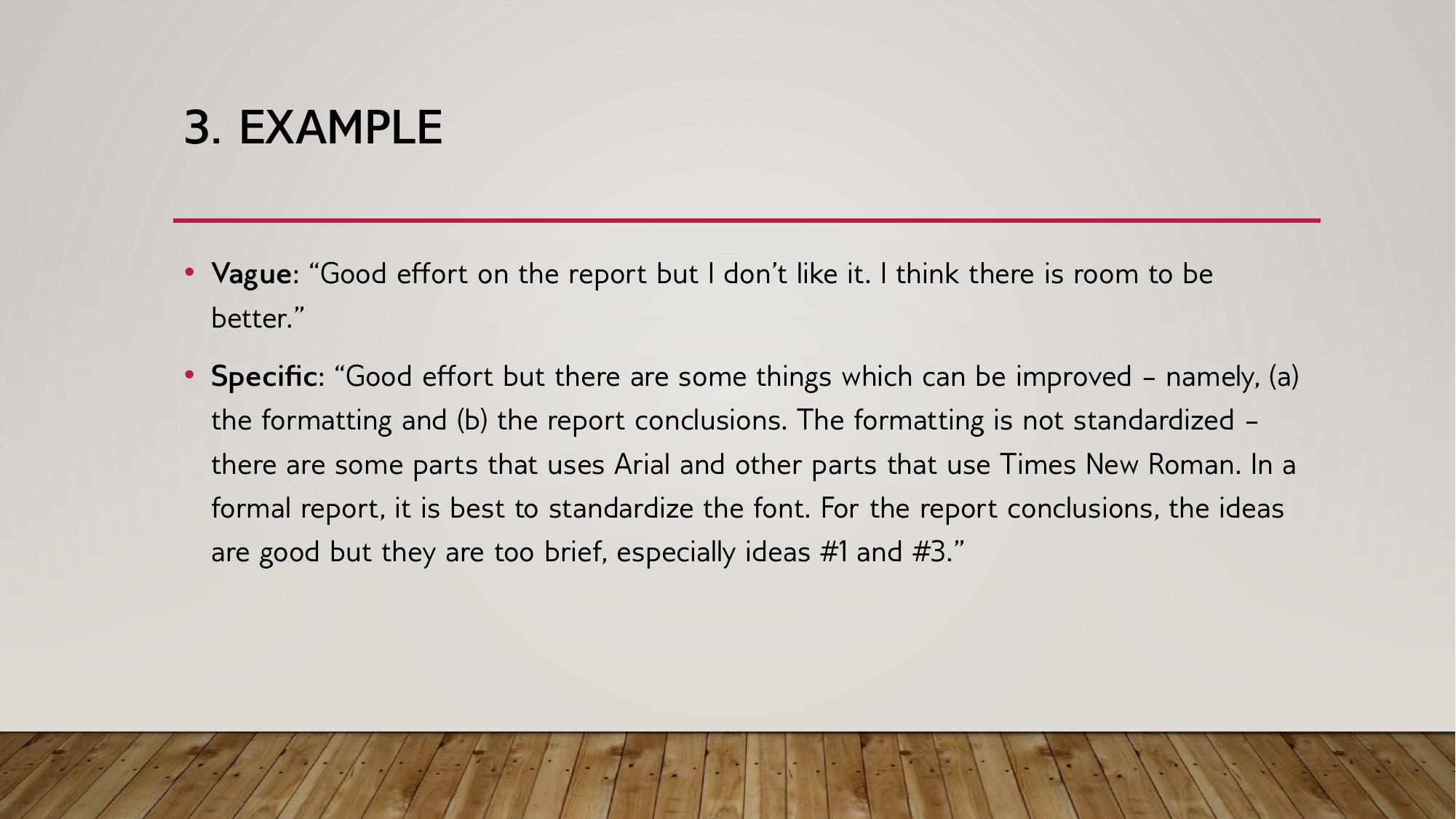

# 3. Example
Vague: “Good effort on the report but I don’t like it. I think there is room to be better.”
Specific: “Good effort but there are some things which can be improved – namely, (a) the formatting and (b) the report conclusions. The formatting is not standardized – there are some parts that uses Arial and other parts that use Times New Roman. In a formal report, it is best to standardize the font. For the report conclusions, the ideas are good but they are too brief, especially ideas #1 and #3.”